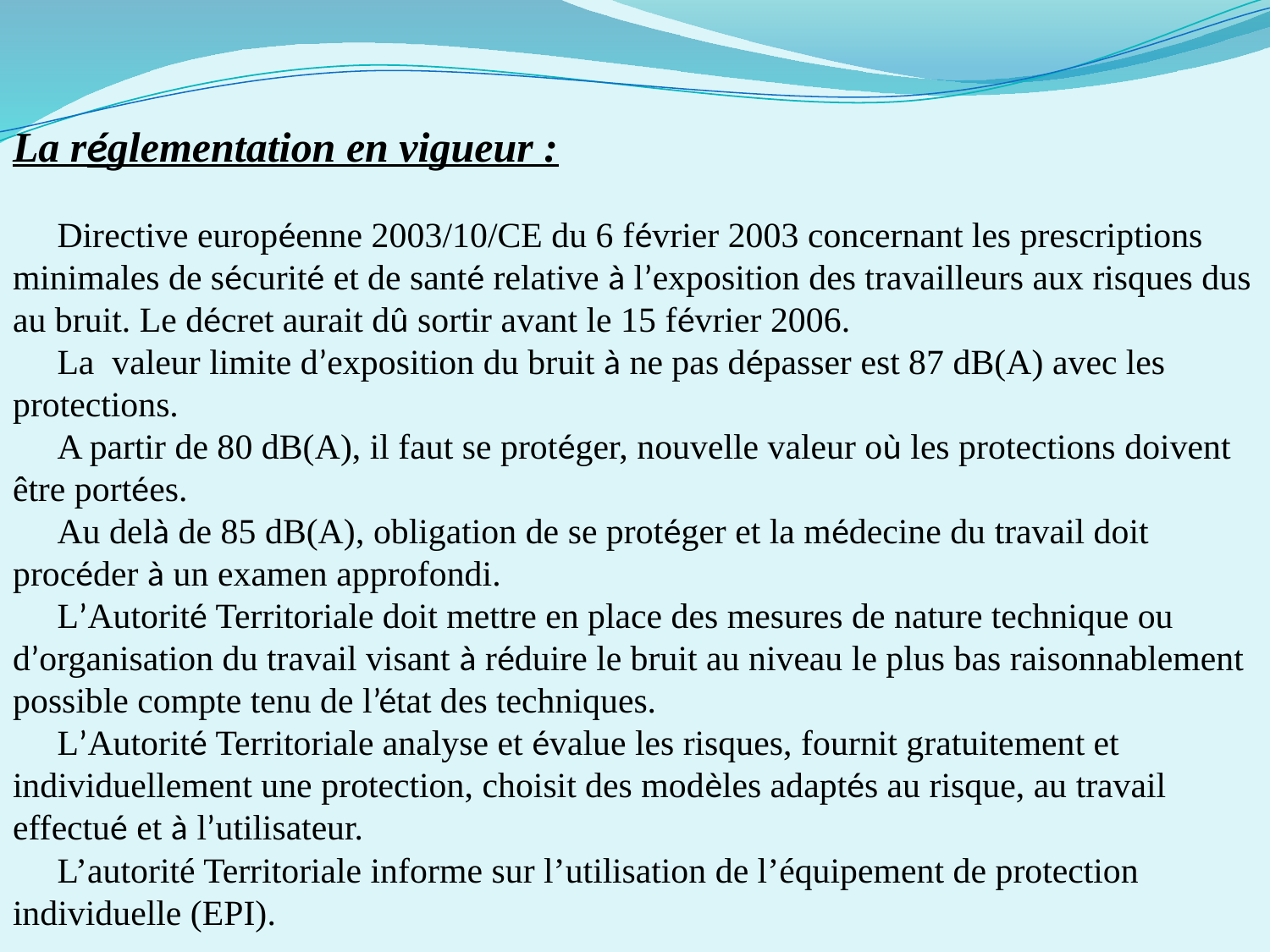

La réglementation en vigueur :

     Directive européenne 2003/10/CE du 6 février 2003 concernant les prescriptions minimales de sécurité et de santé relative à l’exposition des travailleurs aux risques dus au bruit. Le décret aurait dû sortir avant le 15 février 2006.
     La  valeur limite d’exposition du bruit à ne pas dépasser est 87 dB(A) avec les protections.
     A partir de 80 dB(A), il faut se protéger, nouvelle valeur où les protections doivent être portées.
     Au delà de 85 dB(A), obligation de se protéger et la médecine du travail doit procéder à un examen approfondi.
     L’Autorité Territoriale doit mettre en place des mesures de nature technique ou d’organisation du travail visant à réduire le bruit au niveau le plus bas raisonnablement possible compte tenu de l’état des techniques.
     L’Autorité Territoriale analyse et évalue les risques, fournit gratuitement et individuellement une protection, choisit des modèles adaptés au risque, au travail effectué et à l’utilisateur.
     L’autorité Territoriale informe sur l’utilisation de l’équipement de protection individuelle (EPI).